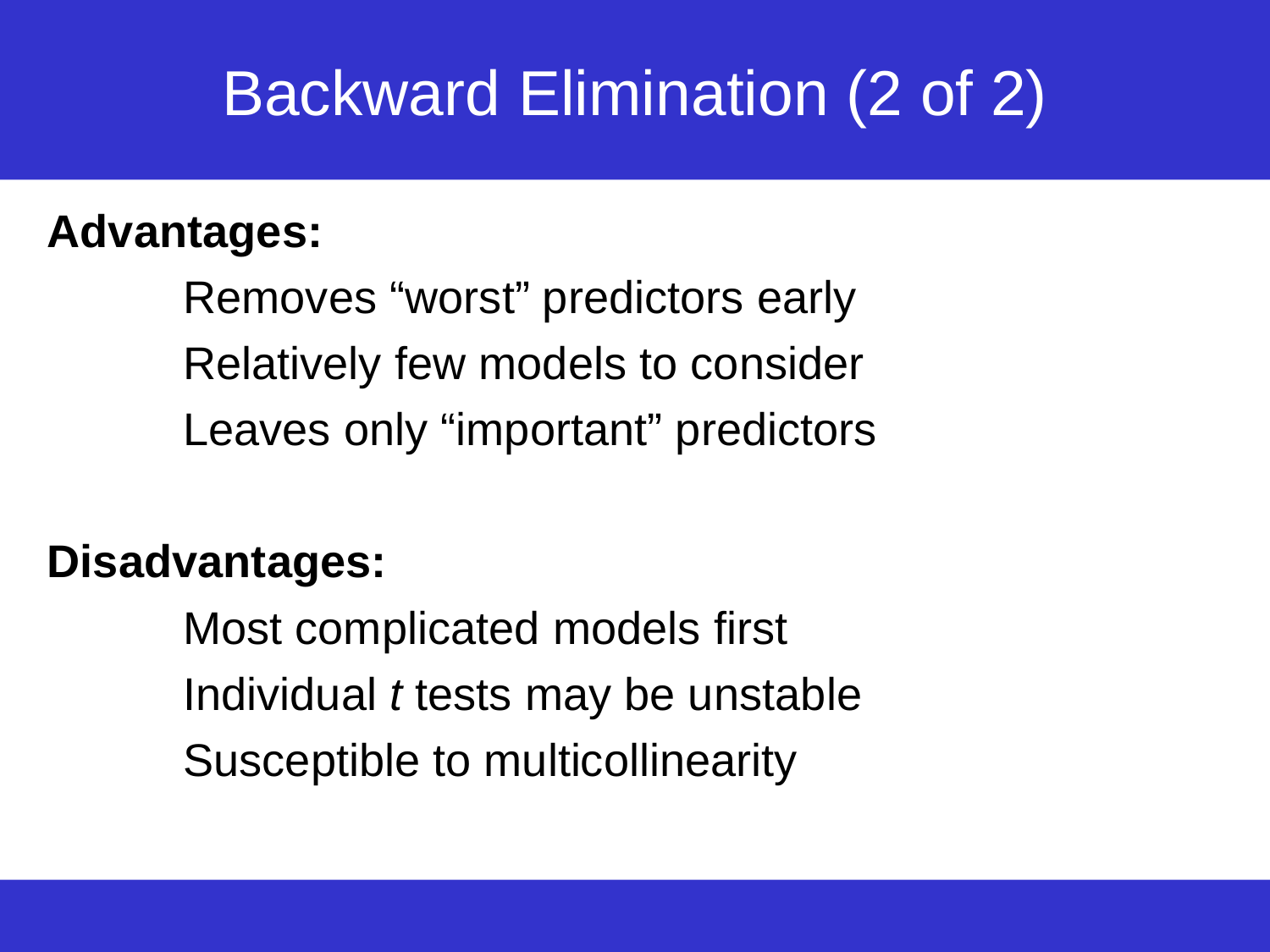

# Backward Elimination (2 of 2)
Advantages:
Removes “worst” predictors early
Relatively few models to consider
Leaves only “important” predictors

Disadvantages:
Most complicated models first
Individual t tests may be unstable
Susceptible to multicollinearity